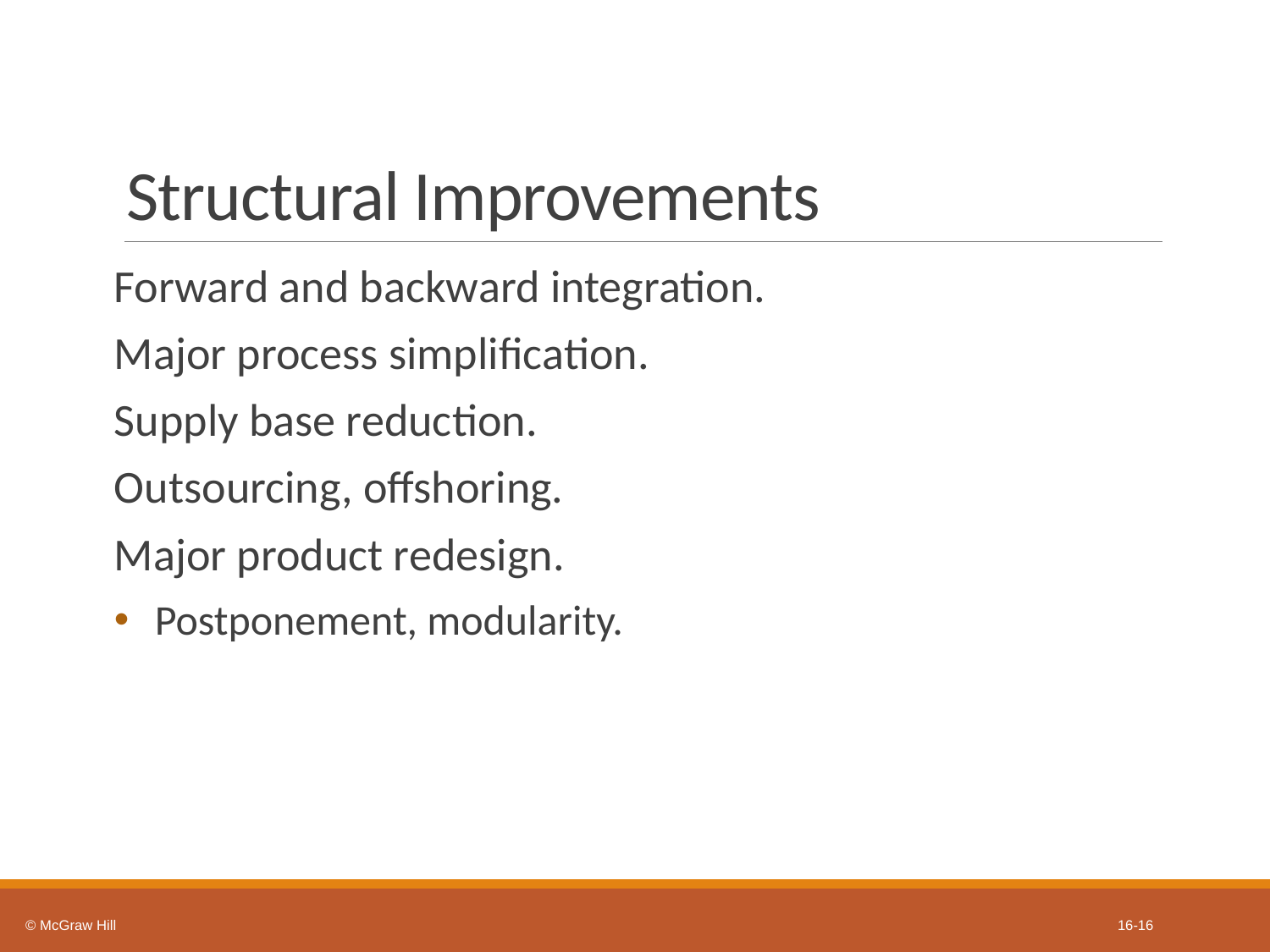

# Structural Improvements
Forward and backward integration.
Major process simplification.
Supply base reduction.
Outsourcing, offshoring.
Major product redesign.
Postponement, modularity.